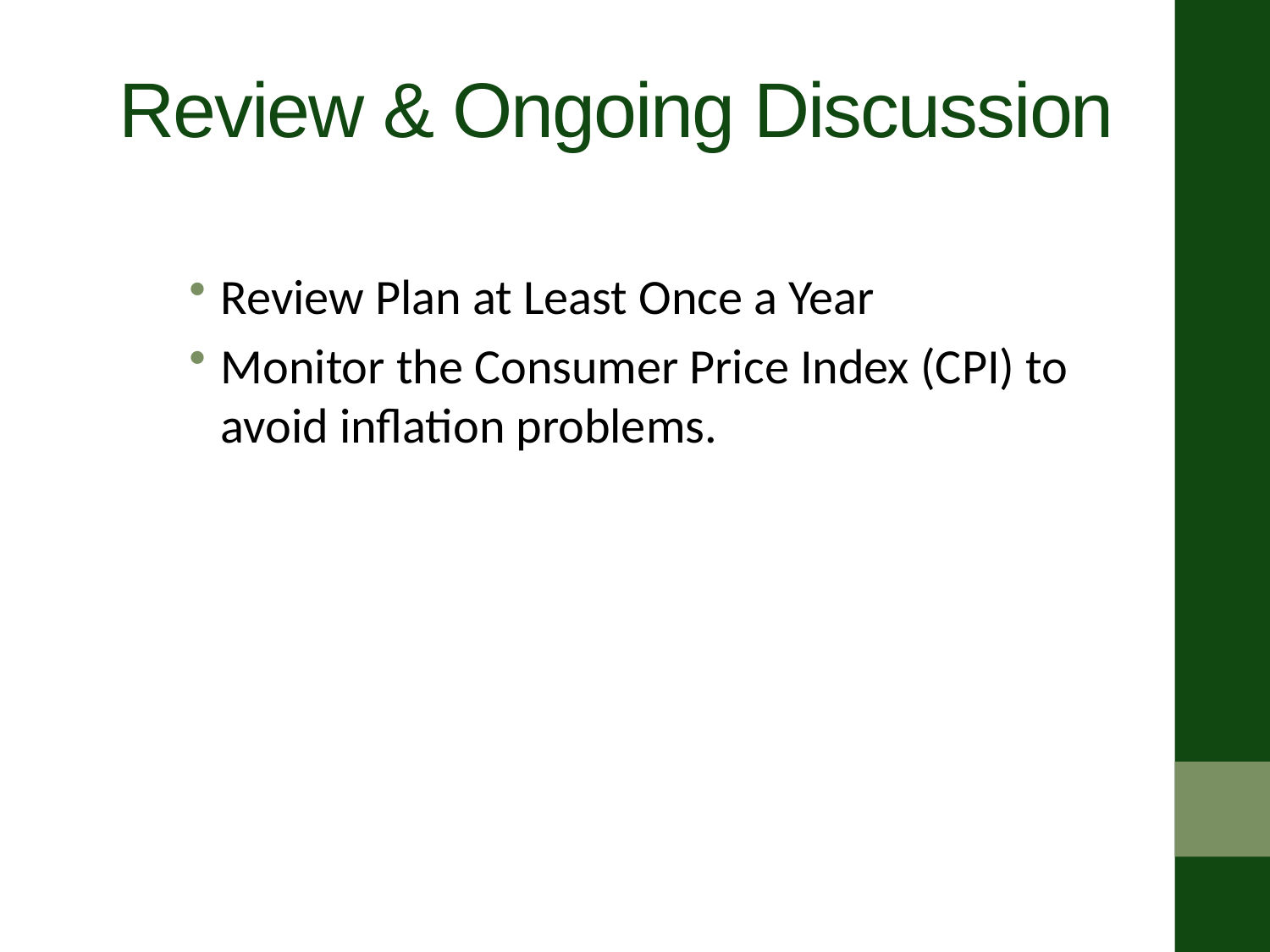

# Review & Ongoing Discussion
Review Plan at Least Once a Year
Monitor the Consumer Price Index (CPI) to avoid inflation problems.